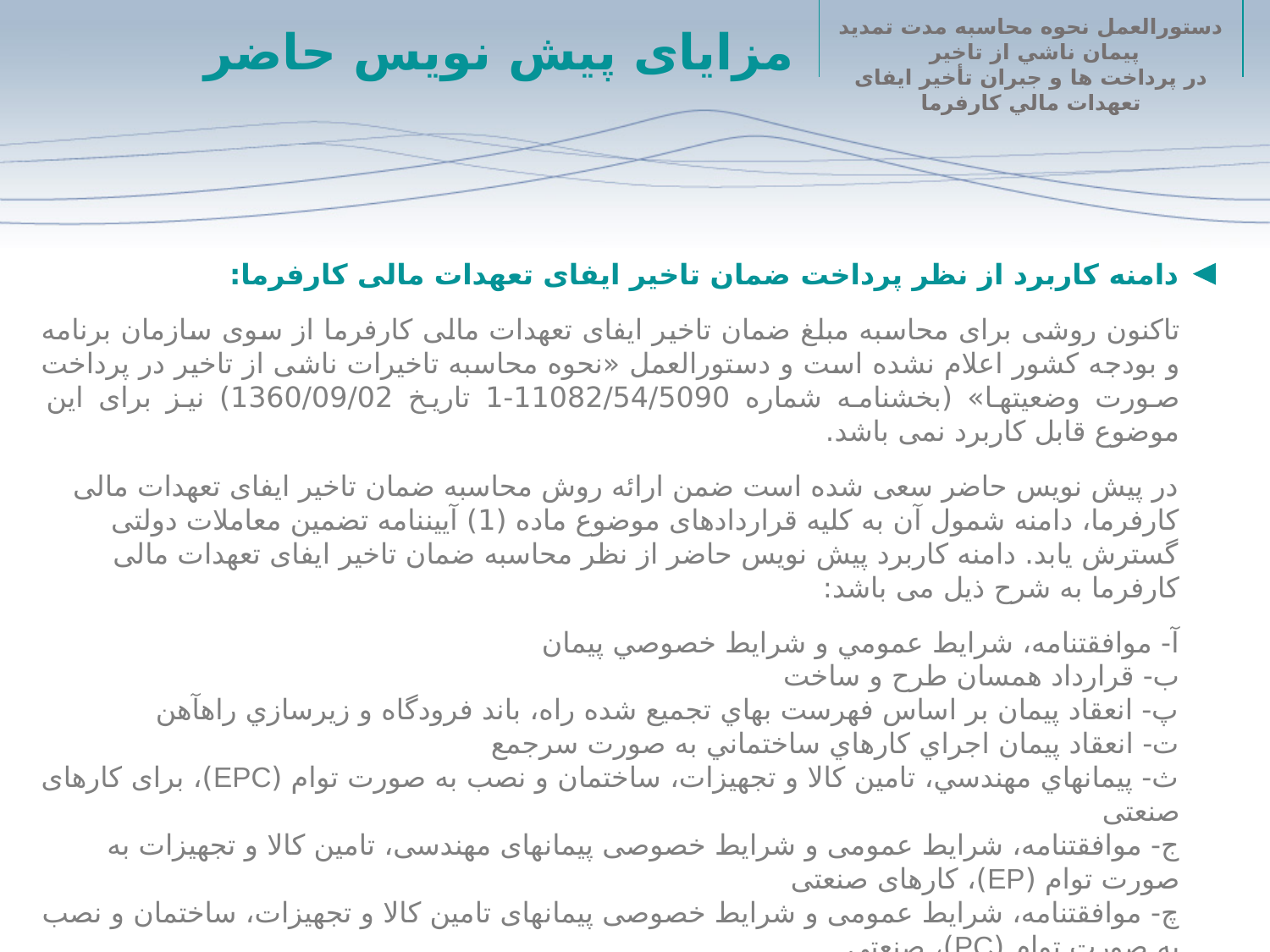

مزایای پیش نویس حاضر
دامنه کاربرد از نظر پرداخت ضمان تاخیر ایفای تعهدات مالی کارفرما:
تاکنون روشی برای محاسبه مبلغ ضمان تاخیر ایفای تعهدات مالی کارفرما از سوی سازمان برنامه و بودجه کشور اعلام نشده است و دستورالعمل «نحوه محاسبه تاخیرات ناشی از تاخیر در پرداخت­ صورت وضعیت­ها» (بخشنامه شماره 11082/54/5090-1 تاریخ 1360/09/02) نیز برای این موضوع قابل کاربرد نمی باشد.
در پیش نویس حاضر سعی شده است ضمن ارائه روش محاسبه ضمان تاخیر ایفای تعهدات مالی کارفرما، دامنه شمول آن به کلیه قراردادهای موضوع ماده (1) آیین­نامه تضمین معاملات دولتی گسترش یابد. دامنه کاربرد پیش نویس حاضر از نظر محاسبه ضمان تاخیر ایفای تعهدات مالی کارفرما به شرح ذیل می باشد:
آ- موافقتنامه، شرايط عمومي و شرايط خصوصي پيمان
ب- قرارداد همسان طرح و ساخت
پ- انعقاد پيمان بر اساس فهرست بهاي تجميع شده راه، باند فرودگاه و زيرسازي راه­آهن
ت- انعقاد پیمان اجراي كارهاي ساختماني به صورت سرجمع
ث- پيمانهاي مهندسي، تامين كالا و تجهيزات، ساختمان و نصب به صورت توام (EPC)، برای کارهای صنعتی
ج- موافقتنامه، شرایط عمومی و شرایط خصوصی پیمان­های مهندسی، تامین کالا و تجهیزات به صورت توام (EP)، کارهای صنعتی
چ- موافقتنامه، شرایط عمومی و شرایط خصوصی پیمان­های تامین کالا و تجهیزات، ساختمان و نصب به صورت توام (PC)، صنعتی
ح- پيمان­هاي منعقد شده بر اساس «قرارداد همسان ساختمان و نصب (C) برای تاسیسات صنعتی و زیربنایی
خ- موافقتنامه وشرایط عمومی همسان قراردادهاي خدمات مشاوره
د- سایر پیمان­ها و قراردادهای موضوع ماده (1) آیین­نامه تضمین معاملات دولتی.